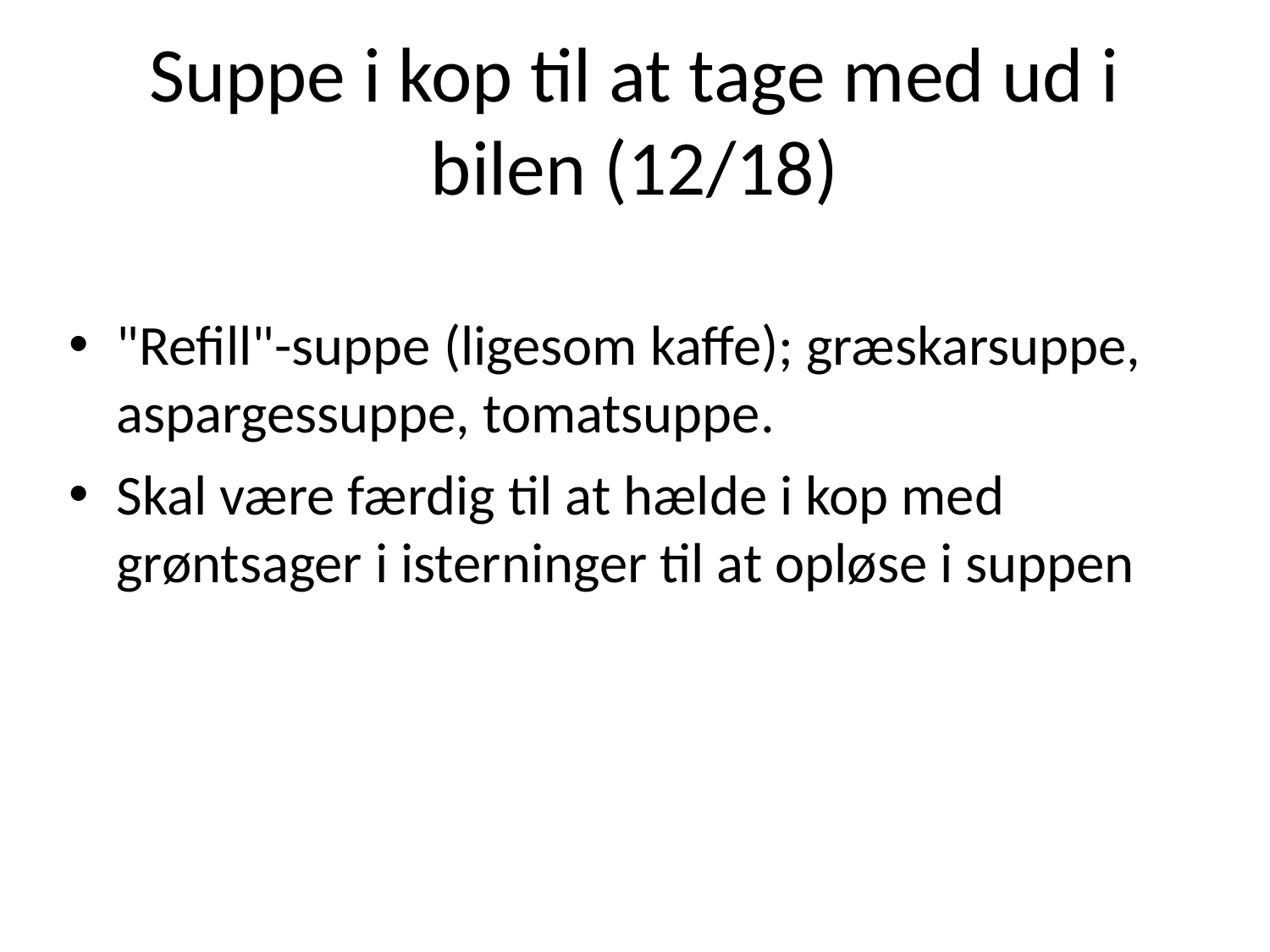

# Suppe i kop til at tage med ud i bilen (12/18)

"Refill"-suppe (ligesom kaffe); græskarsuppe, aspargessuppe, tomatsuppe.
Skal være færdig til at hælde i kop med grøntsager i isterninger til at opløse i suppen